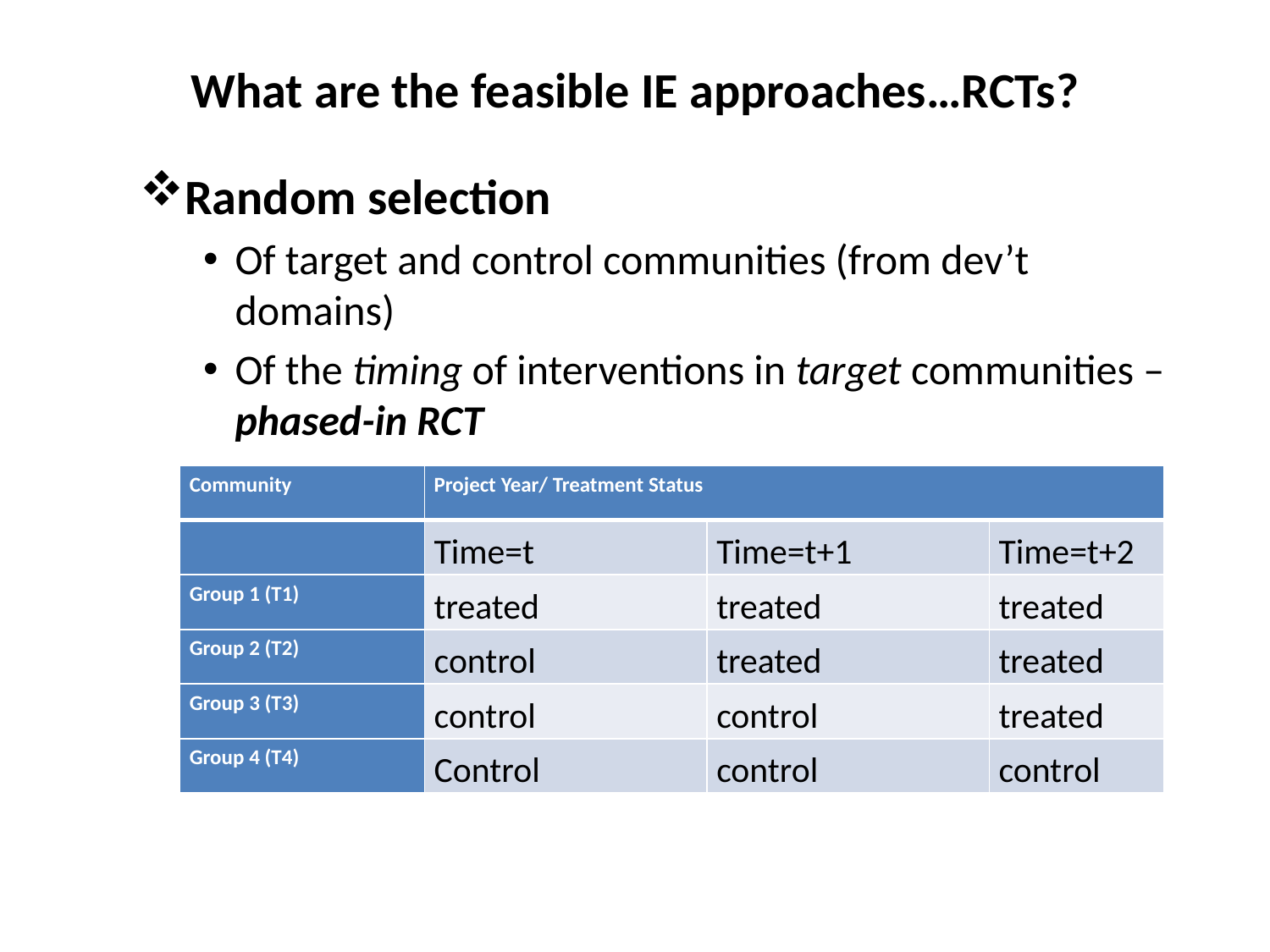

# What are the feasible IE approaches…RCTs?
Random selection
Of target and control communities (from dev’t domains)
Of the timing of interventions in target communities – phased-in RCT

| Community | Project Year/ Treatment Status |  |  |
| --- | --- | --- | --- |
|  | Time=t | Time=t+1 | Time=t+2 |
| Group 1 (T1) | treated | treated | treated |
| Group 2 (T2) | control | treated | treated |
| Group 3 (T3) | control | control | treated |
| Group 4 (T4) | Control | control | control |